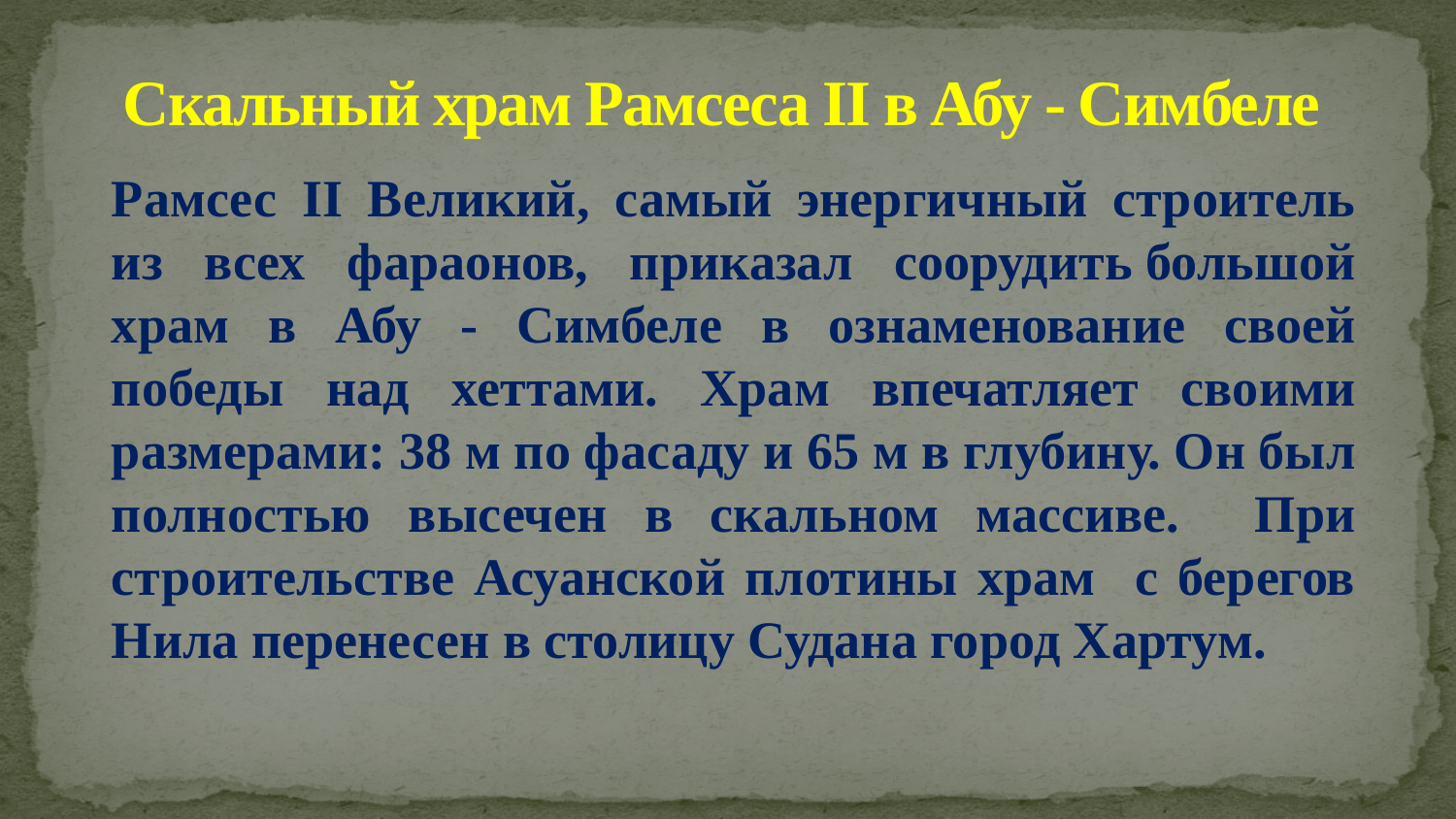

# Скальный храм Рамсеса II в Абу - Симбеле
Рамсес II Великий, самый энергичный строитель из всех фараонов, приказал соорудить большой храм в Абу - Симбеле в ознаменование своей победы над хеттами. Храм впечатляет своими размерами: 38 м по фасаду и 65 м в глубину. Он был полностью высечен в скальном массиве.  При строительстве Асуанской плотины храм  с берегов Нила перенесен в столицу Судана город Хартум.